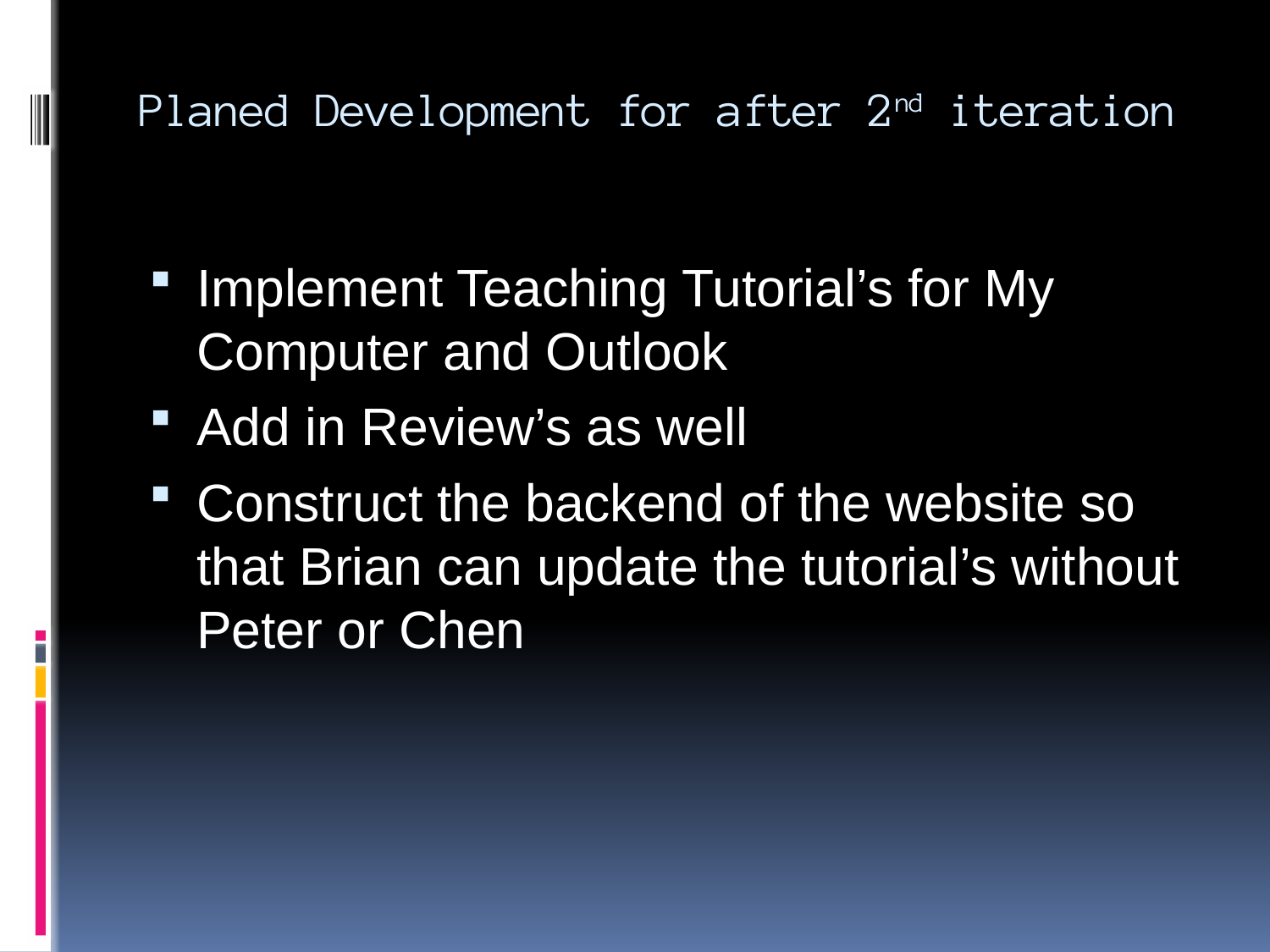

# Planed Development for after 2nd iteration
Implement Teaching Tutorial’s for My Computer and Outlook
Add in Review’s as well
Construct the backend of the website so that Brian can update the tutorial’s without Peter or Chen